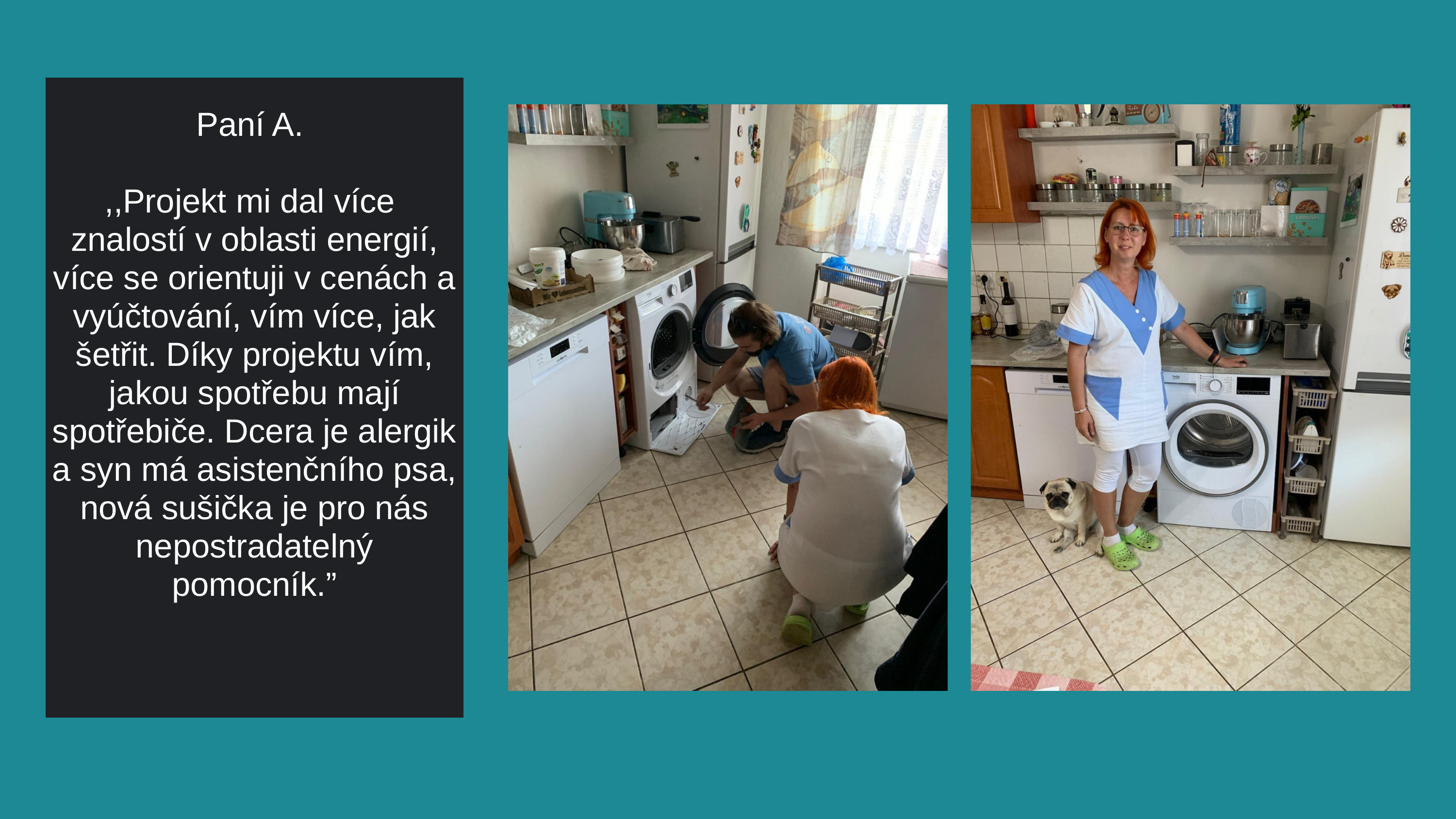

Paní A.

,,Projekt mi dal více  znalostí v oblasti energií, více se orientuji v cenách a vyúčtování, vím více, jak šetřit. Díky projektu vím, jakou spotřebu mají spotřebiče. Dcera je alergik a syn má asistenčního psa, nová sušička je pro nás nepostradatelný pomocník.”